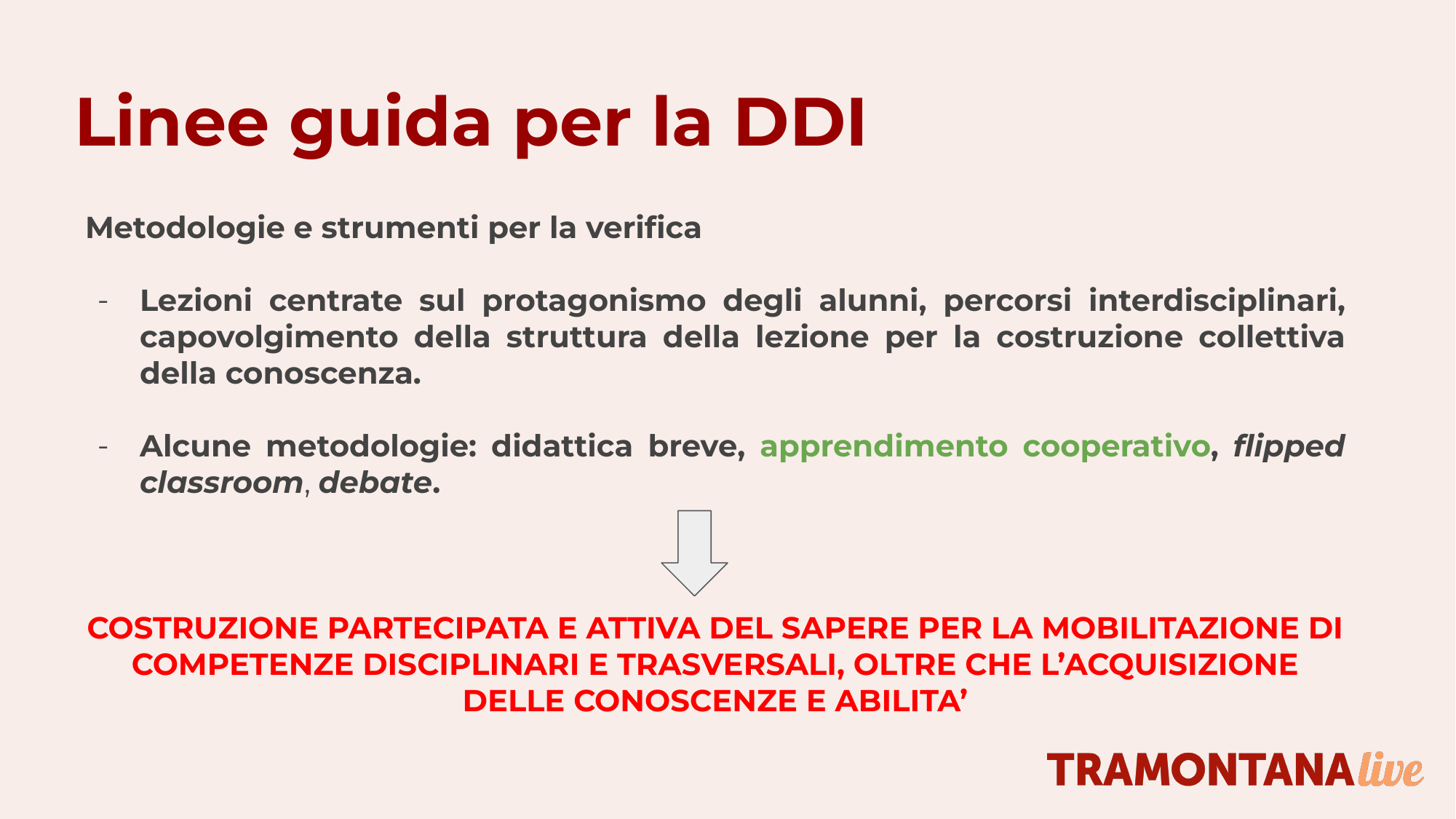

Linee guida per la DDI
Metodologie e strumenti per la verifica

Lezioni centrate sul protagonismo degli alunni, percorsi interdisciplinari, capovolgimento della struttura della lezione per la costruzione collettiva della conoscenza.

Alcune metodologie: didattica breve, apprendimento cooperativo, flipped classroom, debate.

COSTRUZIONE PARTECIPATA E ATTIVA DEL SAPERE PER LA MOBILITAZIONE DI COMPETENZE DISCIPLINARI E TRASVERSALI, OLTRE CHE L’ACQUISIZIONE DELLE CONOSCENZE E ABILITA’